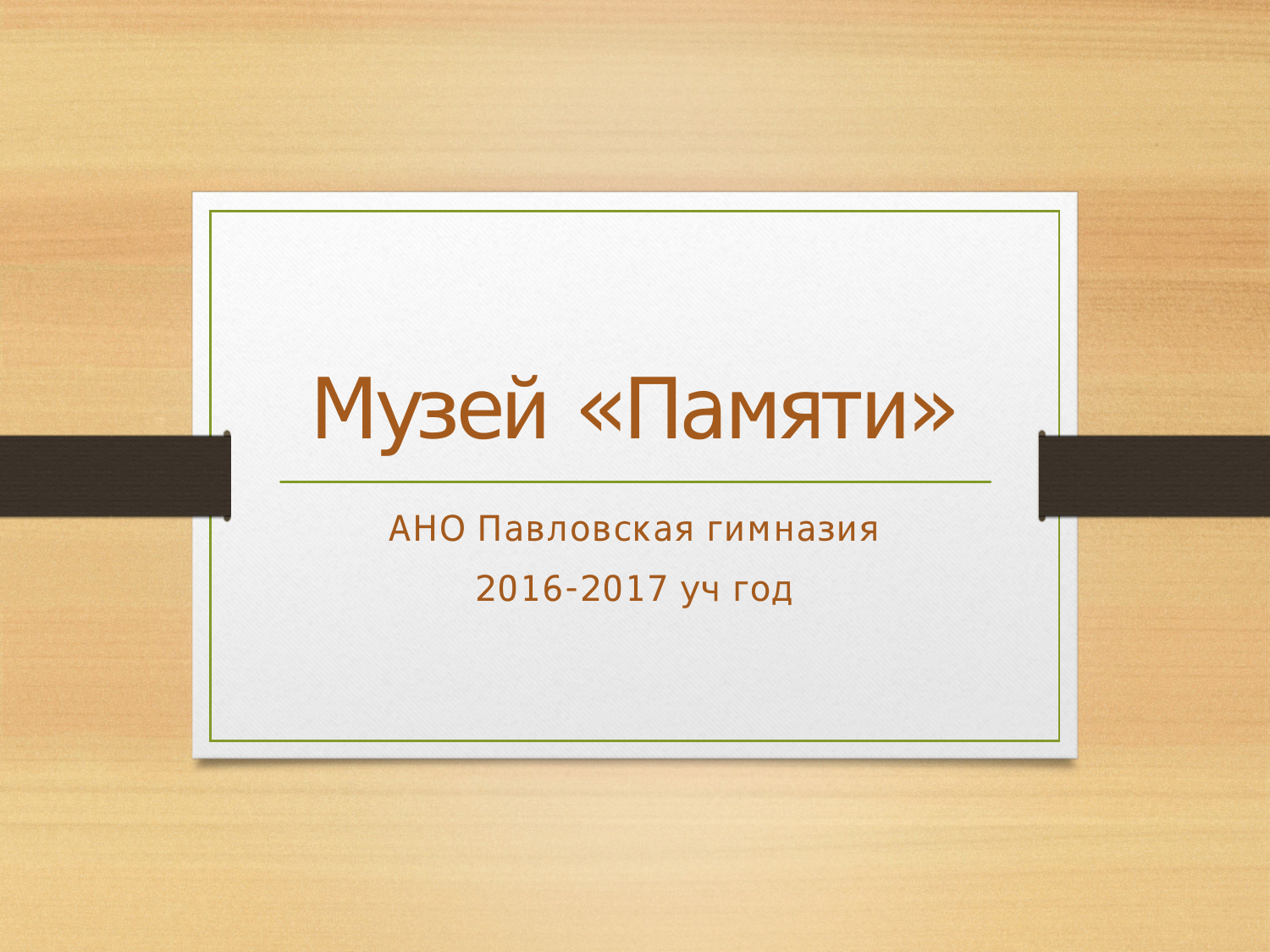

# Музей «Памяти»
АНО Павловская гимназия
2016-2017 уч год